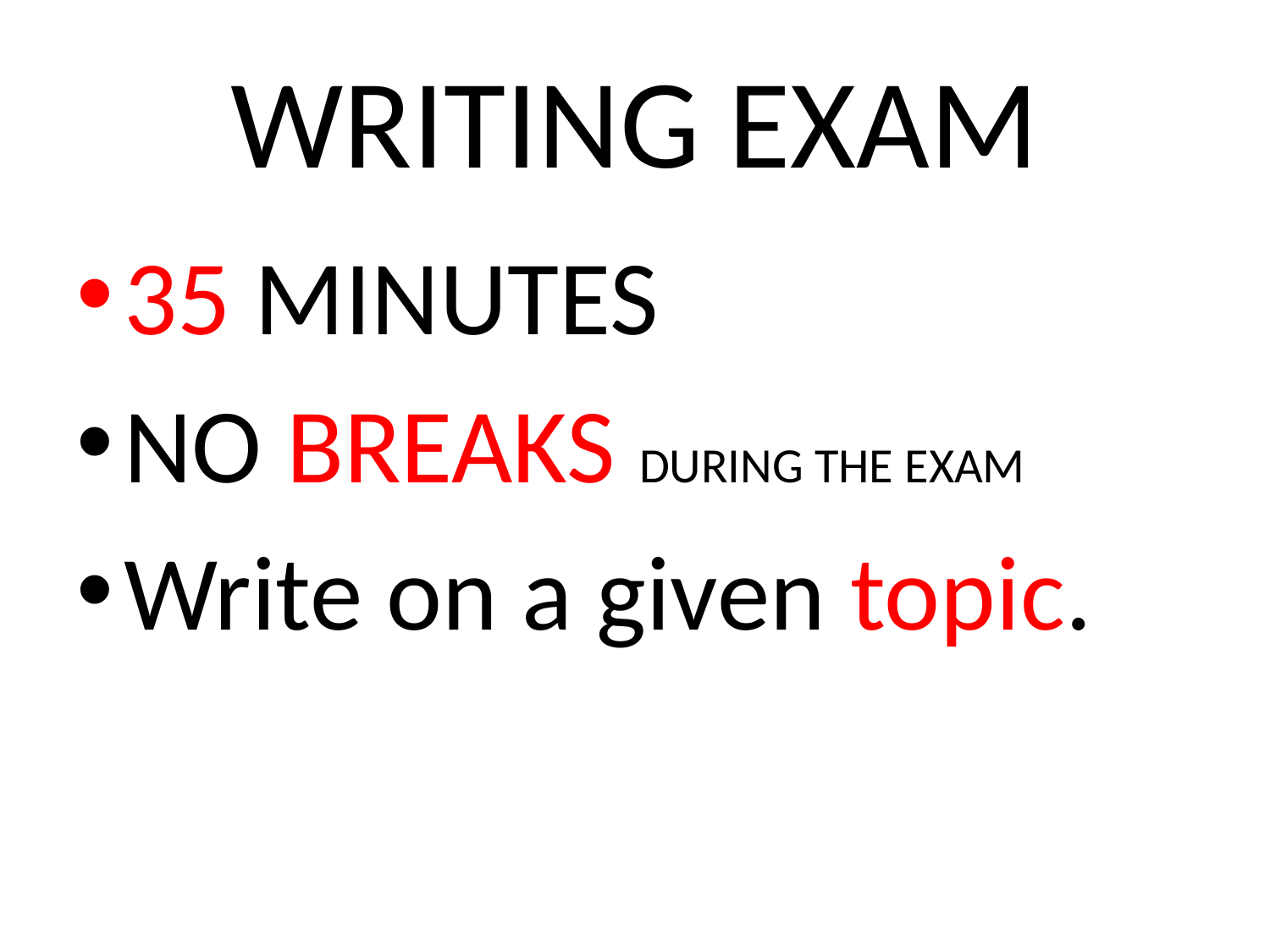

# WRITING EXAM
35 MINUTES
NO BREAKS DURING THE EXAM
Write on a given topic.